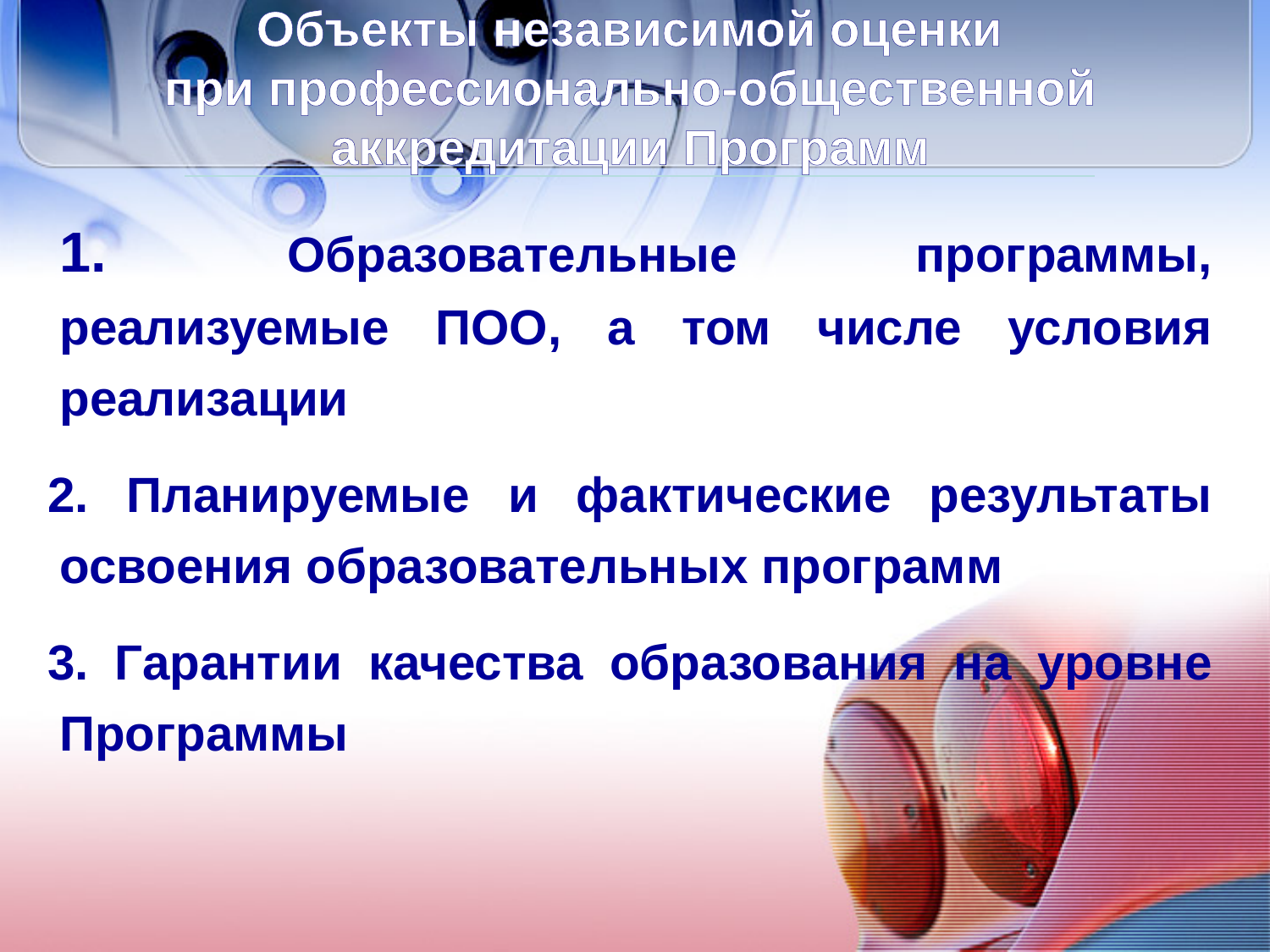

Объекты независимой оценки
при профессионально-общественной аккредитации Программ

1. Образовательные программы, реализуемые ПОО, а том числе условия реализации

2. Планируемые и фактические результаты освоения образовательных программ

3. Гарантии качества образования на уровне Программы